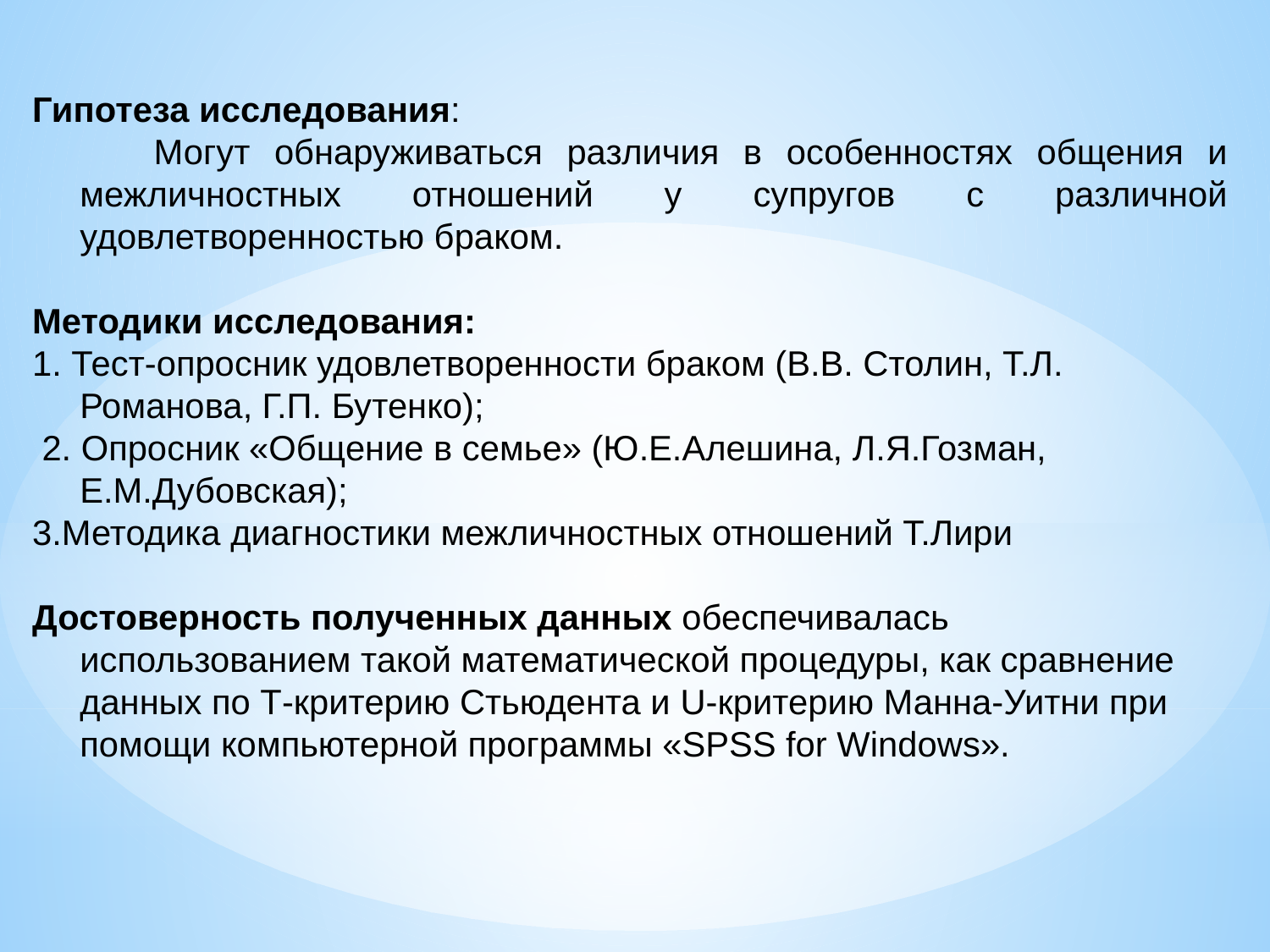

Гипотеза исследования:
     Могут обнаруживаться различия в особенностях общения и межличностных отношений у супругов с различной удовлетворенностью браком.

Методики исследования:
1. Тест-опросник удовлетворенности браком (В.В. Столин, Т.Л. Романова, Г.П. Бутенко);
 2. Опросник «Общение в семье» (Ю.Е.Алешина, Л.Я.Гозман, Е.М.Дубовская);
3.Методика диагностики межличностных отношений Т.Лири

Достоверность полученных данных обеспечивалась использованием такой математической процедуры, как сравнение данных по Т-критерию Стьюдента и U-критерию Манна-Уитни при помощи компьютерной программы «SPSS for Windows».